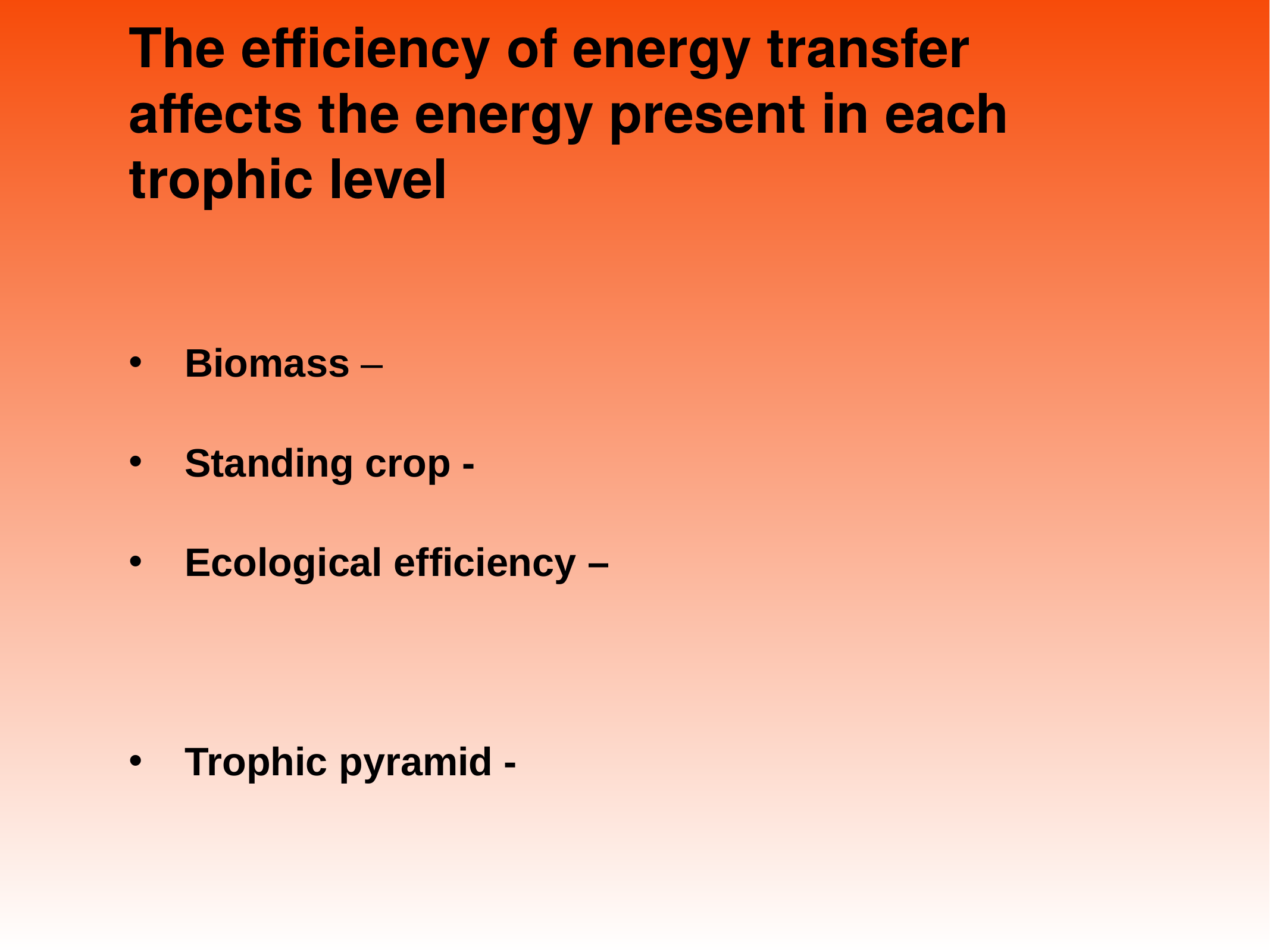

# The efficiency of energy transfer affects the energy present in each trophic level
Biomass –
Standing crop -
Ecological efficiency –

Trophic pyramid -